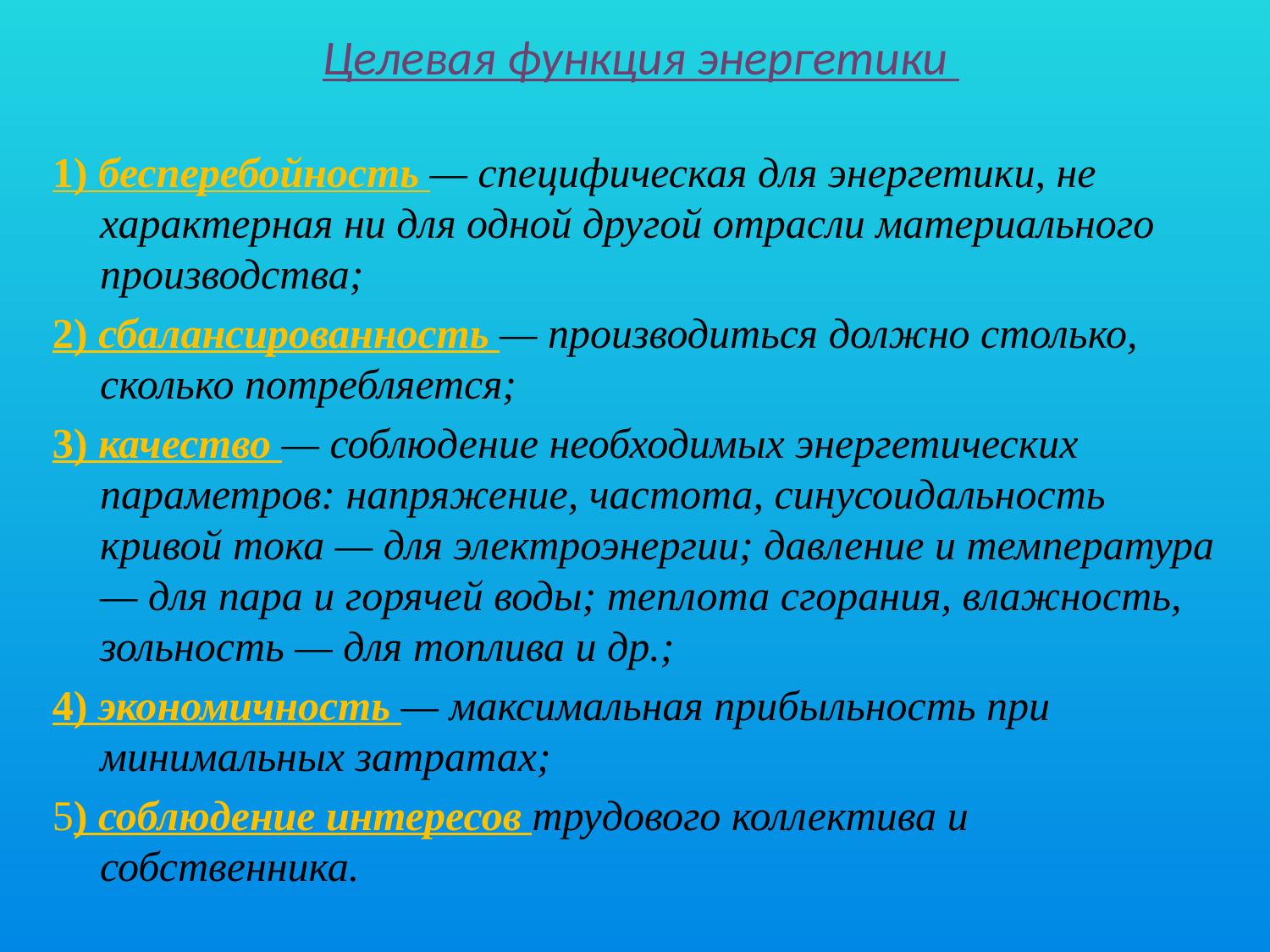

# Целевая функция энергетики
1) бесперебойность — специфическая для энергетики, не характерная ни для одной другой отрасли материального производства;
2) сбалансированность — производиться должно столько, сколько потребляется;
3) качество — соблюдение необходимых энергетических параметров: напряжение, частота, синусоидальность кривой тока — для электроэнергии; давление и температура — для пара и горячей воды; теплота сгорания, влажность, зольность — для топлива и др.;
4) экономичность — максимальная прибыльность при минимальных затратах;
5) соблюдение интересов трудового коллектива и собственника.